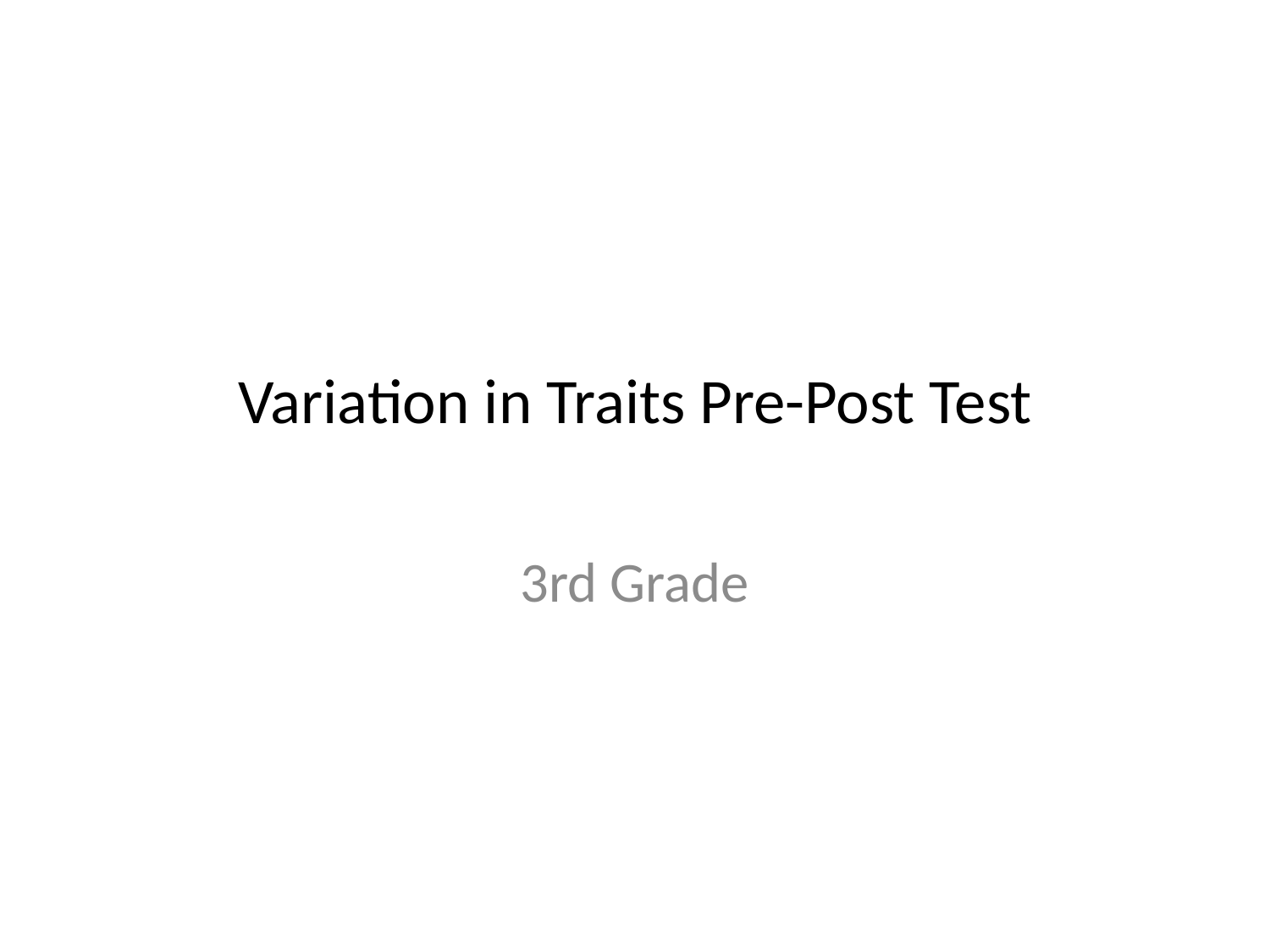

# Variation in Traits Pre-Post Test
3rd Grade